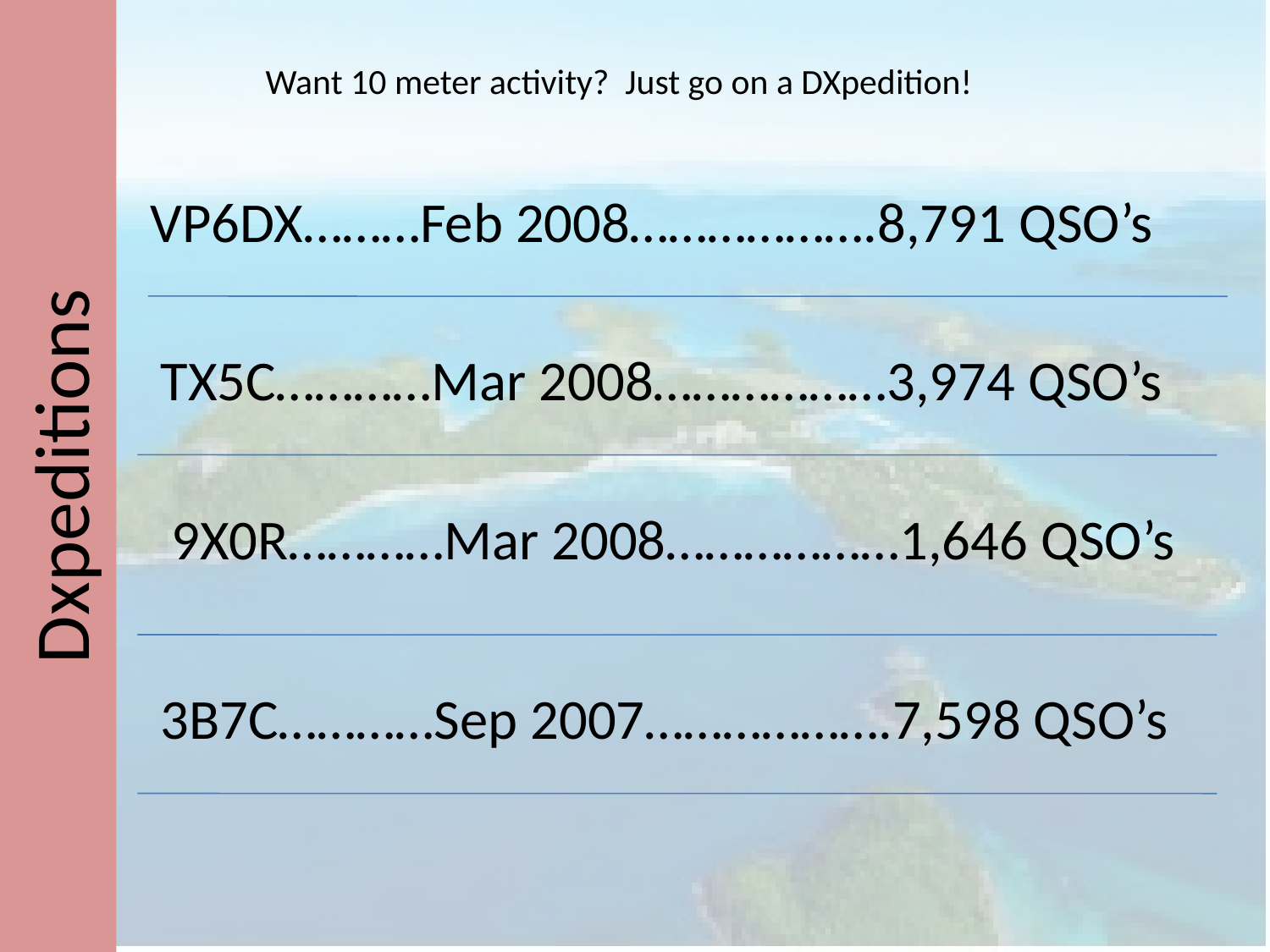

Want 10 meter activity?  Just go on a DXpedition!
VP6DX………Feb 2008……………….8,791 QSO’s

TX5C…………Mar 2008………………3,974 QSO’s

# Dxpeditions
9X0R…………Mar 2008………………1,646 QSO’s
3B7C…………Sep 2007……………….7,598 QSO’s